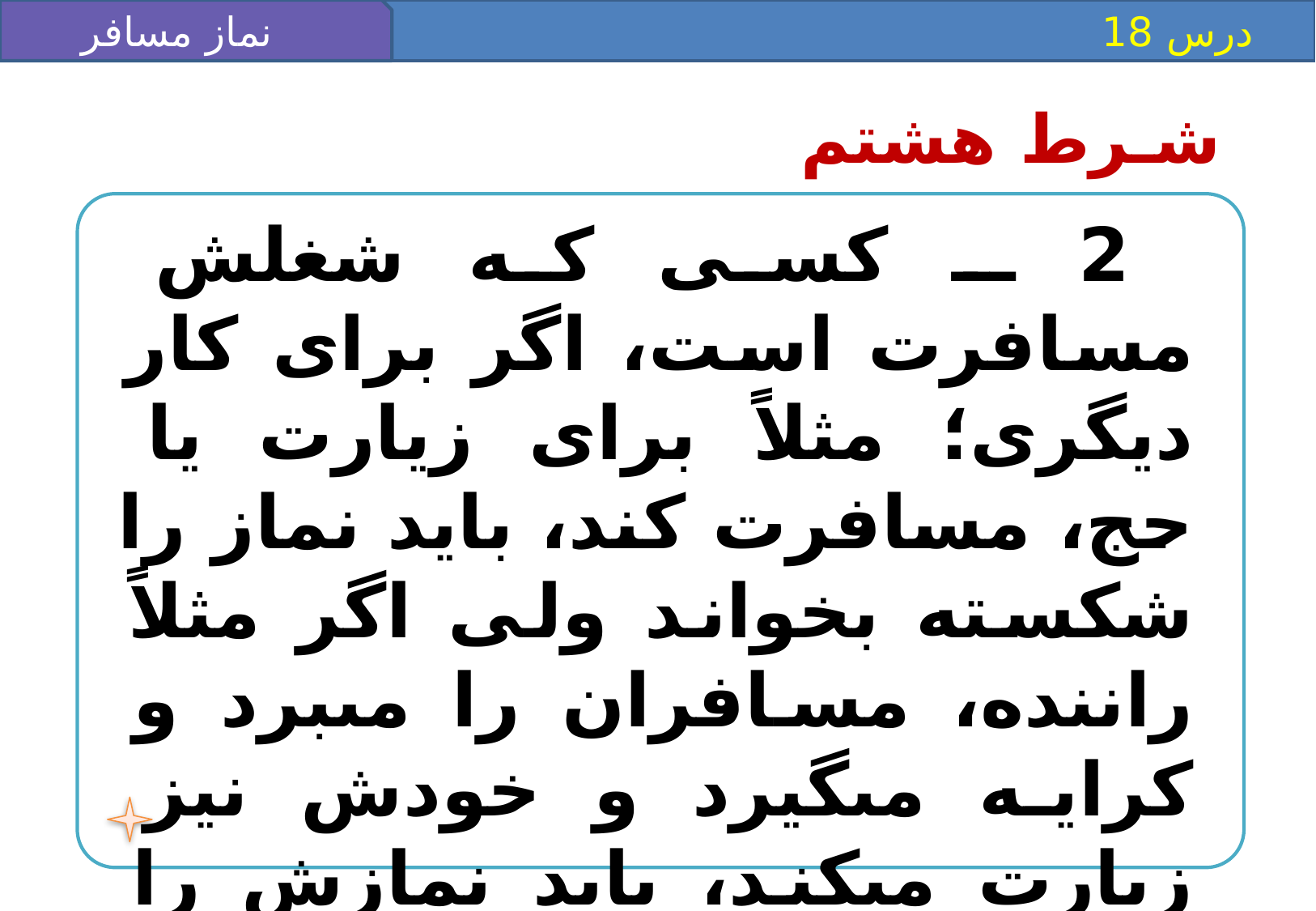

نماز مسافر (1)
 درس 18
شـرط هشتم

 2 ـ كسى كه شغلش مسافرت است، اگر براى كار ديگرى؛ مثلاً براى زيارت يا حج، مسافرت كند، بايد نماز را شكسته بخواند ولى اگر مثلاً راننده، مسافران را مى‏برد و كرايه مى‏گيرد و خودش نيز زيارت مى‏كند، بايد نمازش را تمام بخواند.